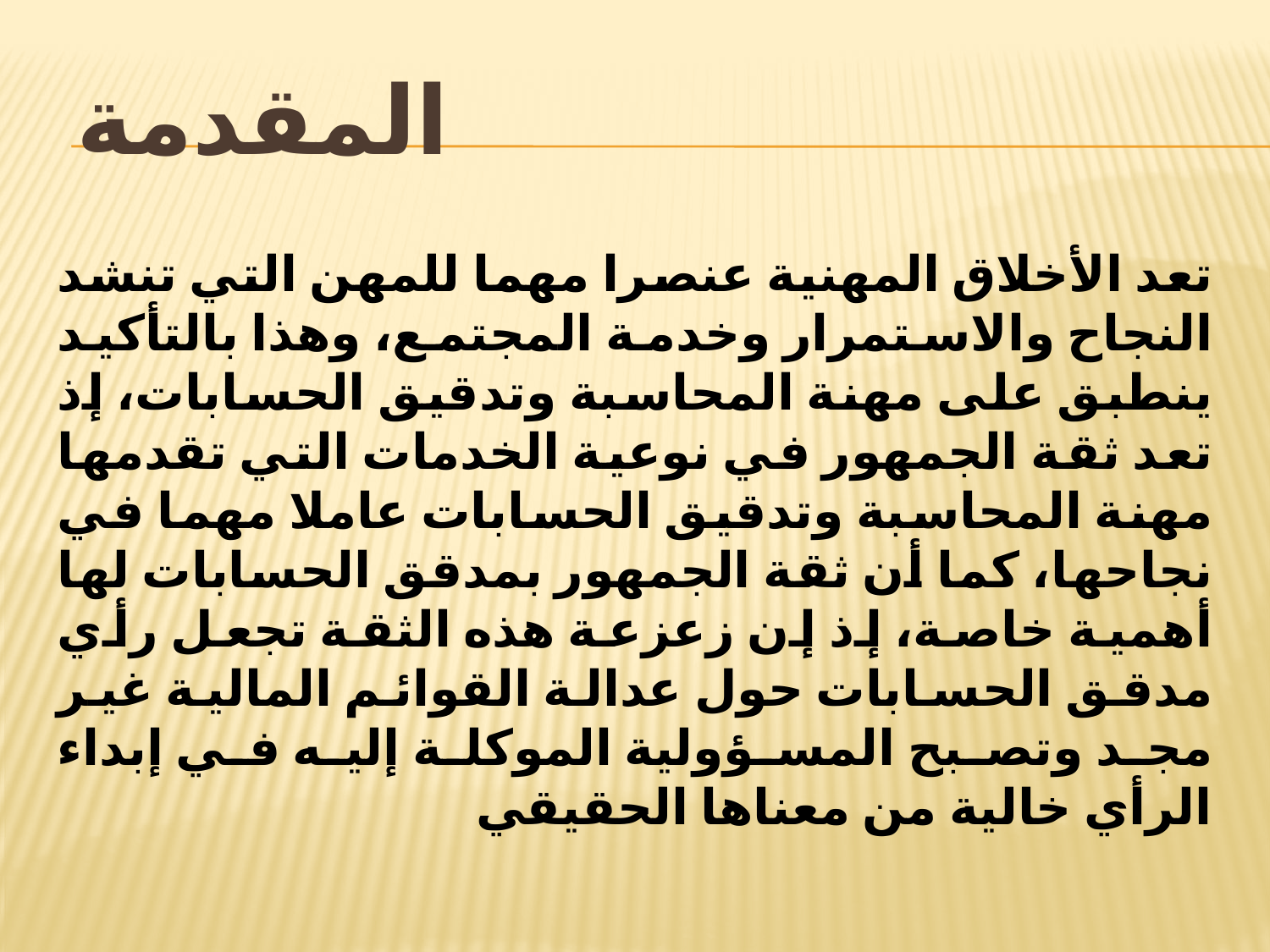

# المقدمة
تعد الأخلاق المهنية عنصرا مهما للمهن التي تنشد النجاح والاستمرار وخدمة المجتمع، وهذا بالتأكيد ينطبق على مهنة المحاسبة وتدقيق الحسابات، إذ تعد ثقة الجمهور في نوعية الخدمات التي تقدمها مهنة المحاسبة وتدقيق الحسابات عاملا مهما في نجاحها، كما أن ثقة الجمهور بمدقق الحسابات لها أهمية خاصة، إذ إن زعزعة هذه الثقة تجعل رأي مدقق الحسابات حول عدالة القوائم المالية غير مجد وتصبح المسؤولية الموكلة إليه في إبداء الرأي خالية من معناها الحقيقي